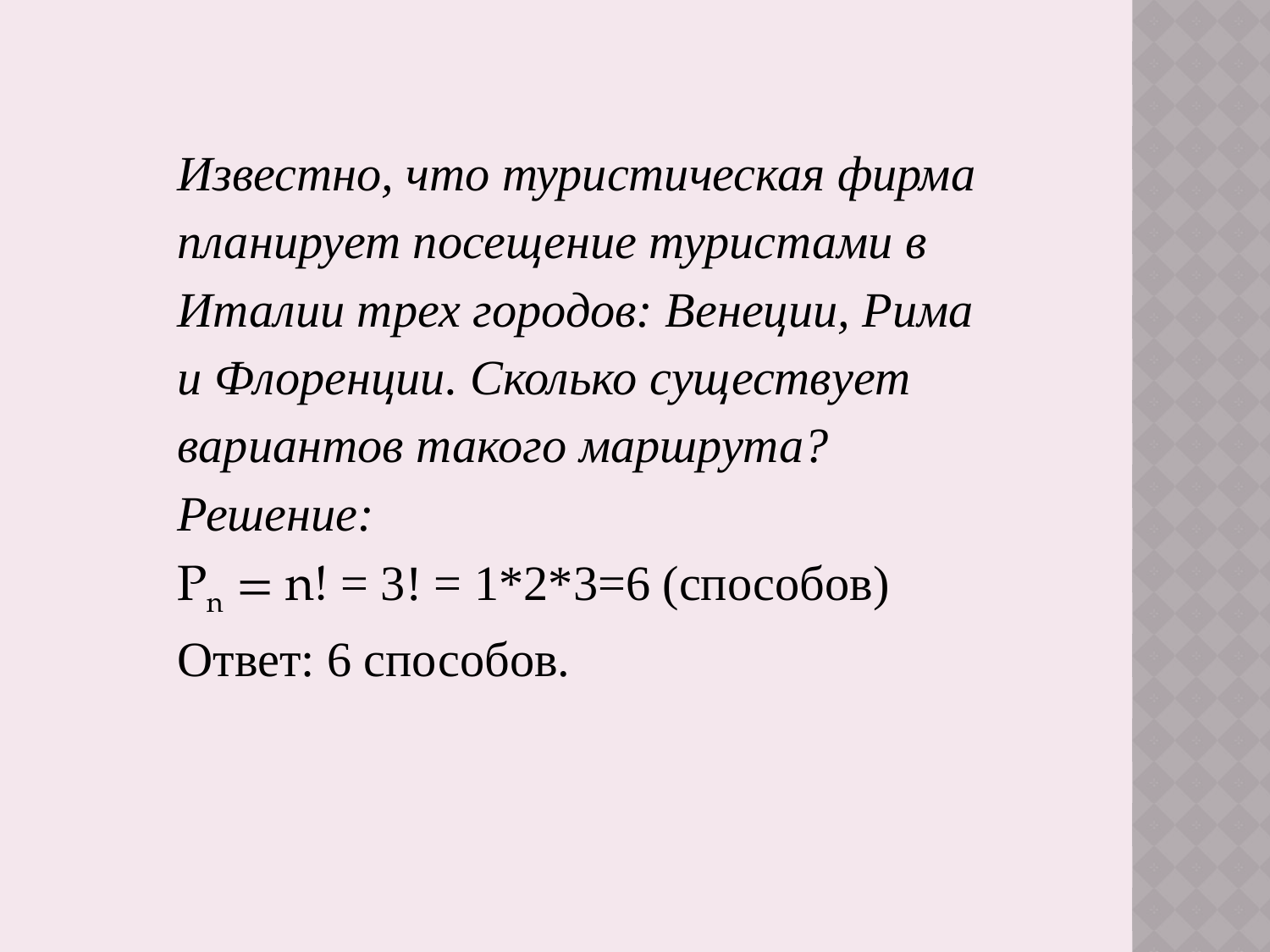

Известно, что туристическая фирма планирует посещение туристами в Италии трех городов: Венеции, Рима и Флоренции. Сколько существует вариантов такого маршрута?
Решение:
Pn = n! = 3! = 1*2*3=6 (способов)
Ответ: 6 способов.